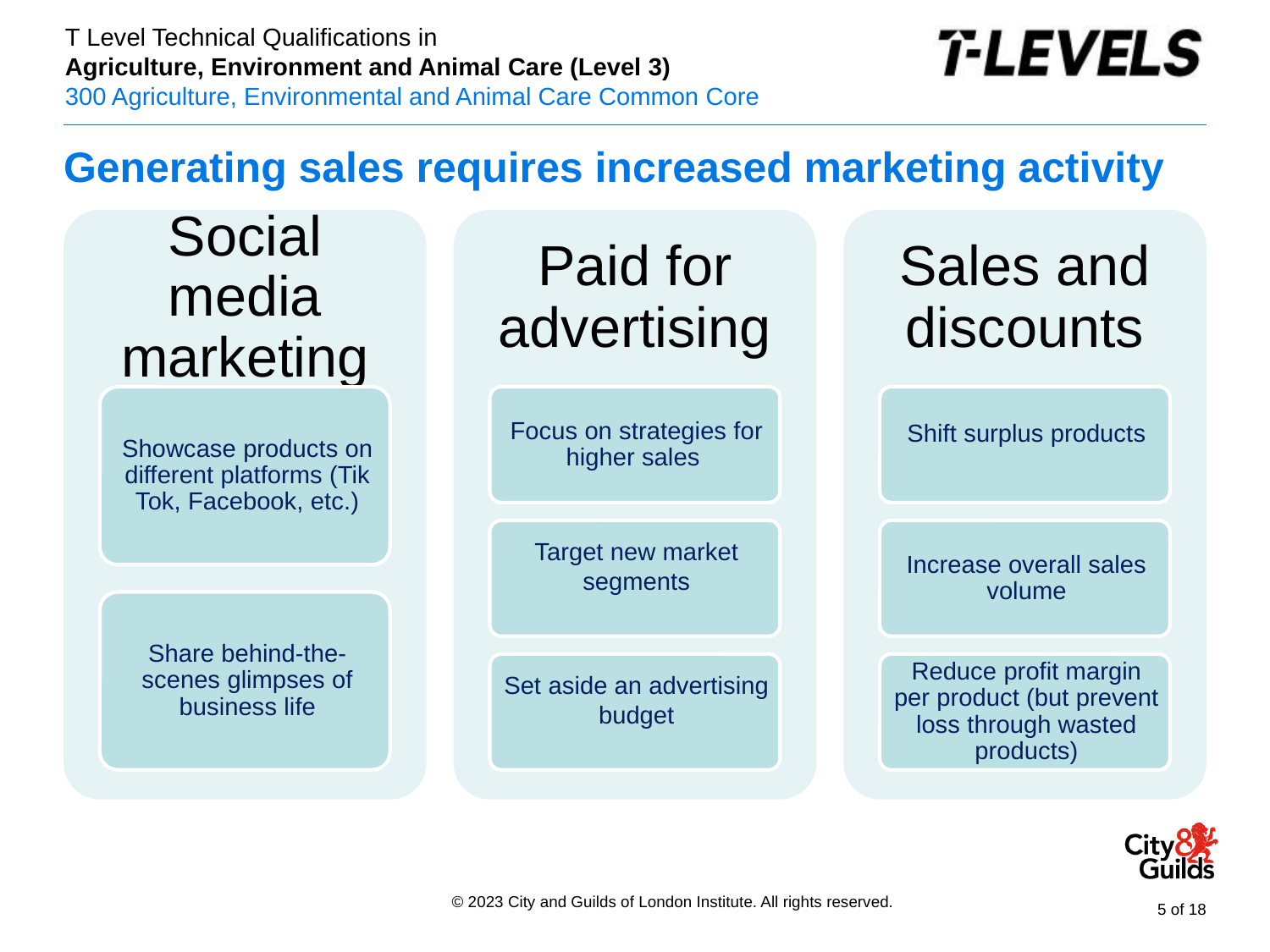

# Generating sales requires increased marketing activity
Social media marketing
Showcase products on different platforms (Tik Tok, Facebook, etc.)
Share behind-the-scenes glimpses of business life
Paid for advertising
Focus on strategies for higher sales
Target new market segments

Set aside an advertising budget

Sales and discounts
Shift surplus products

Increase overall sales volume
Reduce profit margin per product (but prevent loss through wasted products)